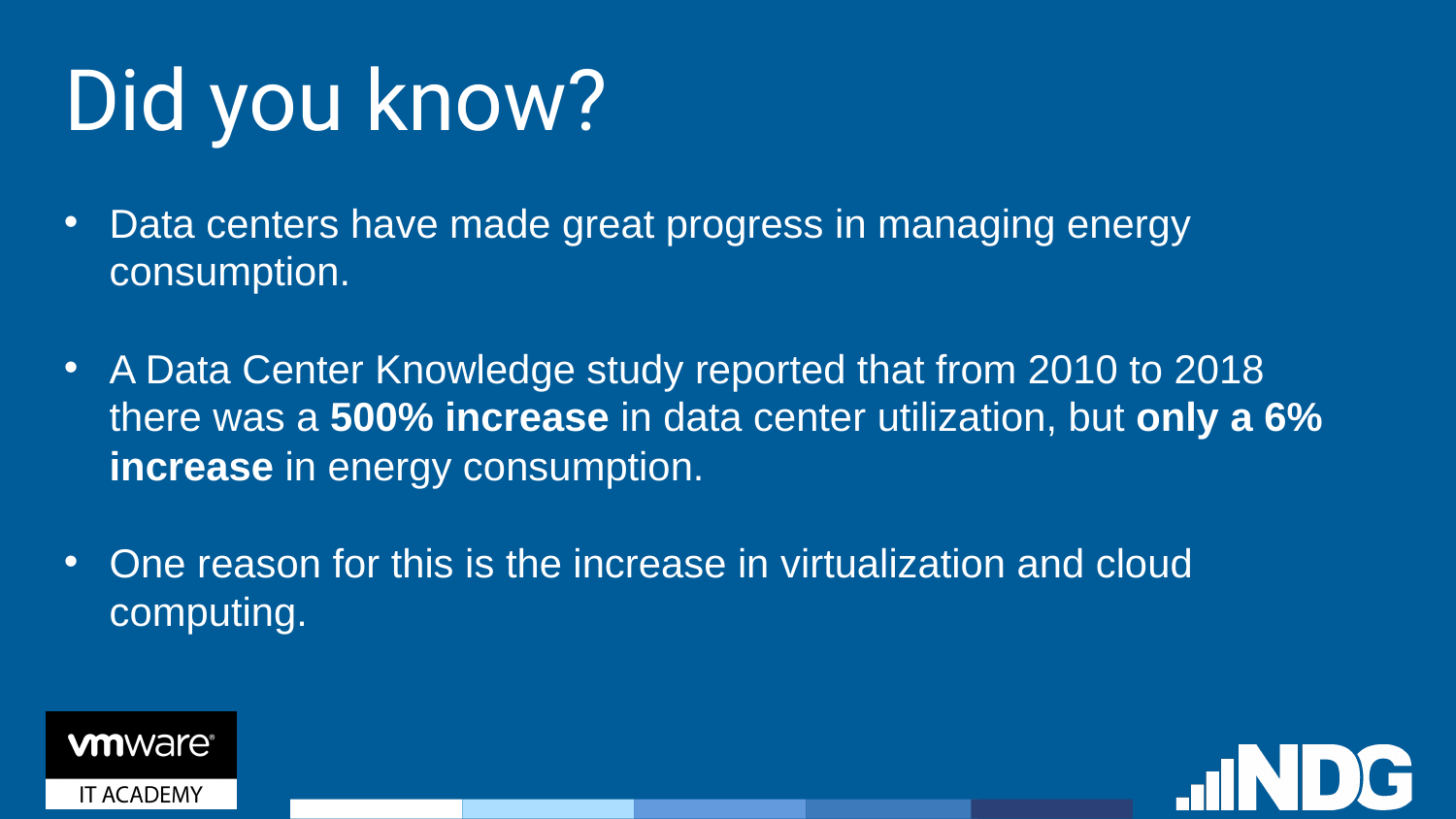

Did you know?
Data centers have made great progress in managing energy consumption.

A Data Center Knowledge study reported that from 2010 to 2018 there was a 500% increase in data center utilization, but only a 6% increase in energy consumption.

One reason for this is the increase in virtualization and cloud computing.